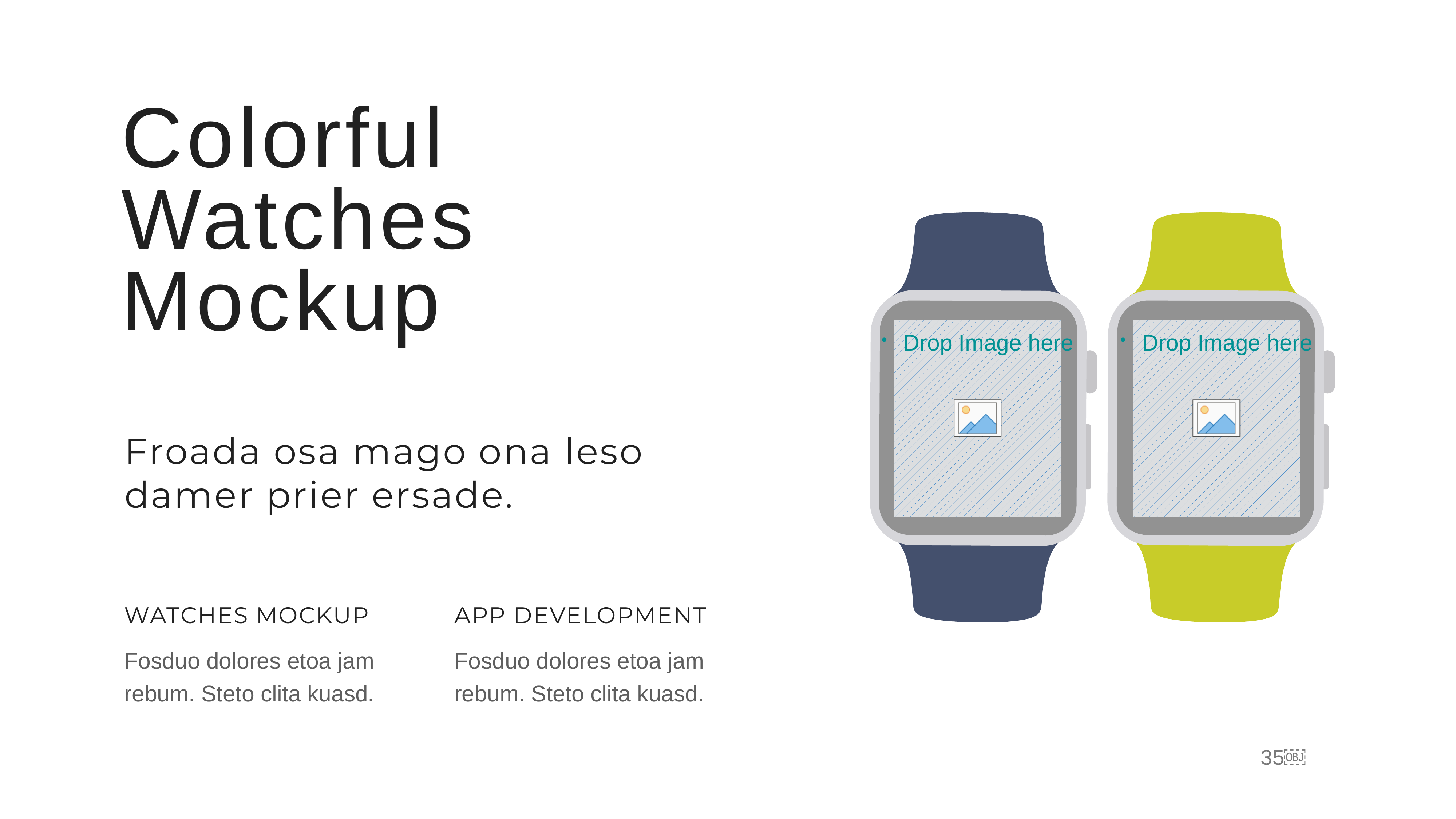

Colorful
Watches
Mockup

Froada osa mago ona leso damer prier ersade.
WATCHES MOCKUP
APP DEVELOPMENT
Fosduo dolores etoa jam rebum. Steto clita kuasd.
Fosduo dolores etoa jam rebum. Steto clita kuasd.